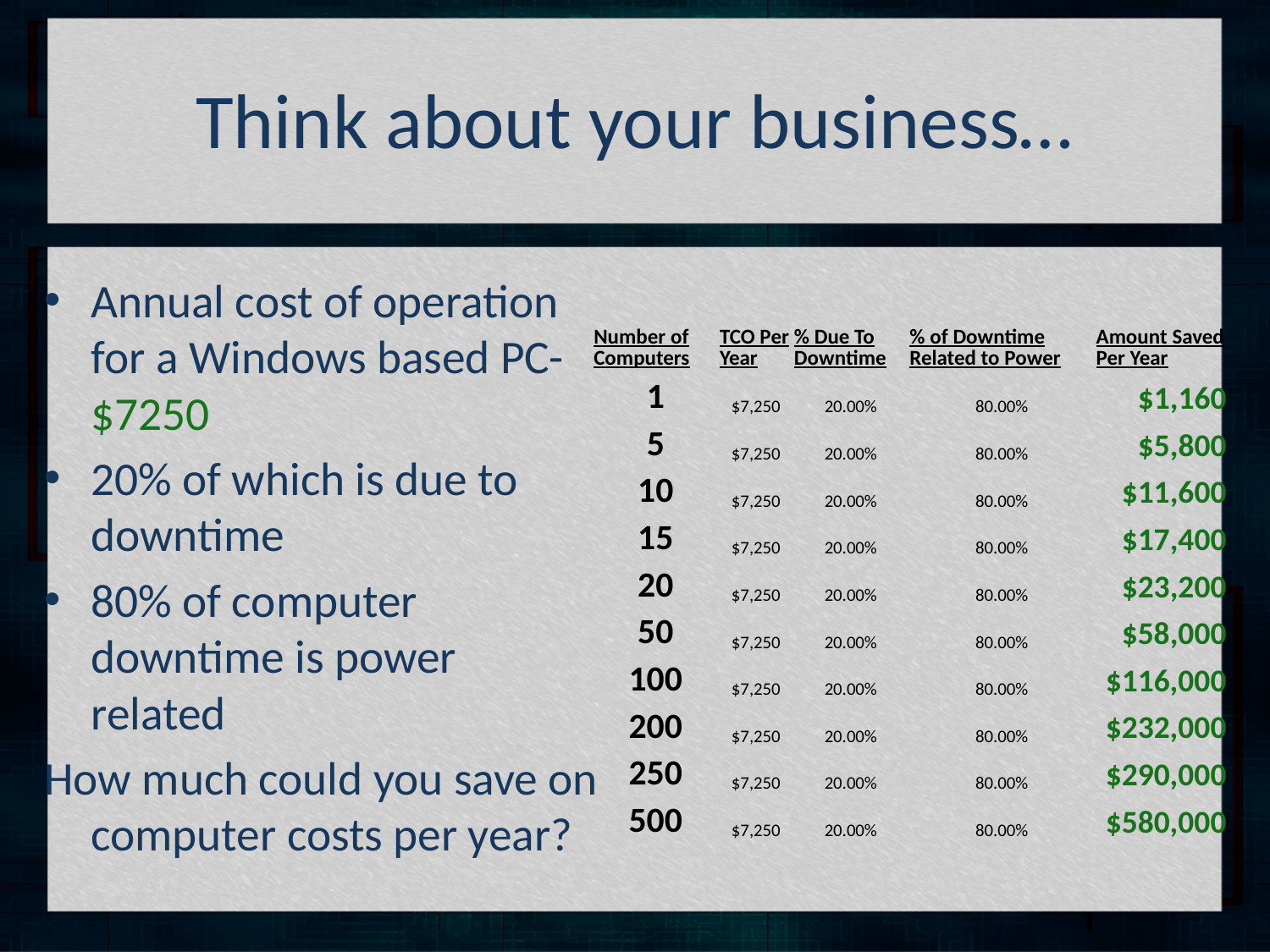

# Think about your business…
Annual cost of operation for a Windows based PC- $7250
20% of which is due to downtime
80% of computer downtime is power related
How much could you save on computer costs per year?

| Number of Computers | TCO Per Year | % Due To Downtime | % of Downtime Related to Power | Amount Saved Per Year |
| --- | --- | --- | --- | --- |
| 1 | $7,250 | 20.00% | 80.00% | $1,160 |
| 5 | $7,250 | 20.00% | 80.00% | $5,800 |
| 10 | $7,250 | 20.00% | 80.00% | $11,600 |
| 15 | $7,250 | 20.00% | 80.00% | $17,400 |
| 20 | $7,250 | 20.00% | 80.00% | $23,200 |
| 50 | $7,250 | 20.00% | 80.00% | $58,000 |
| 100 | $7,250 | 20.00% | 80.00% | $116,000 |
| 200 | $7,250 | 20.00% | 80.00% | $232,000 |
| 250 | $7,250 | 20.00% | 80.00% | $290,000 |
| 500 | $7,250 | 20.00% | 80.00% | $580,000 |